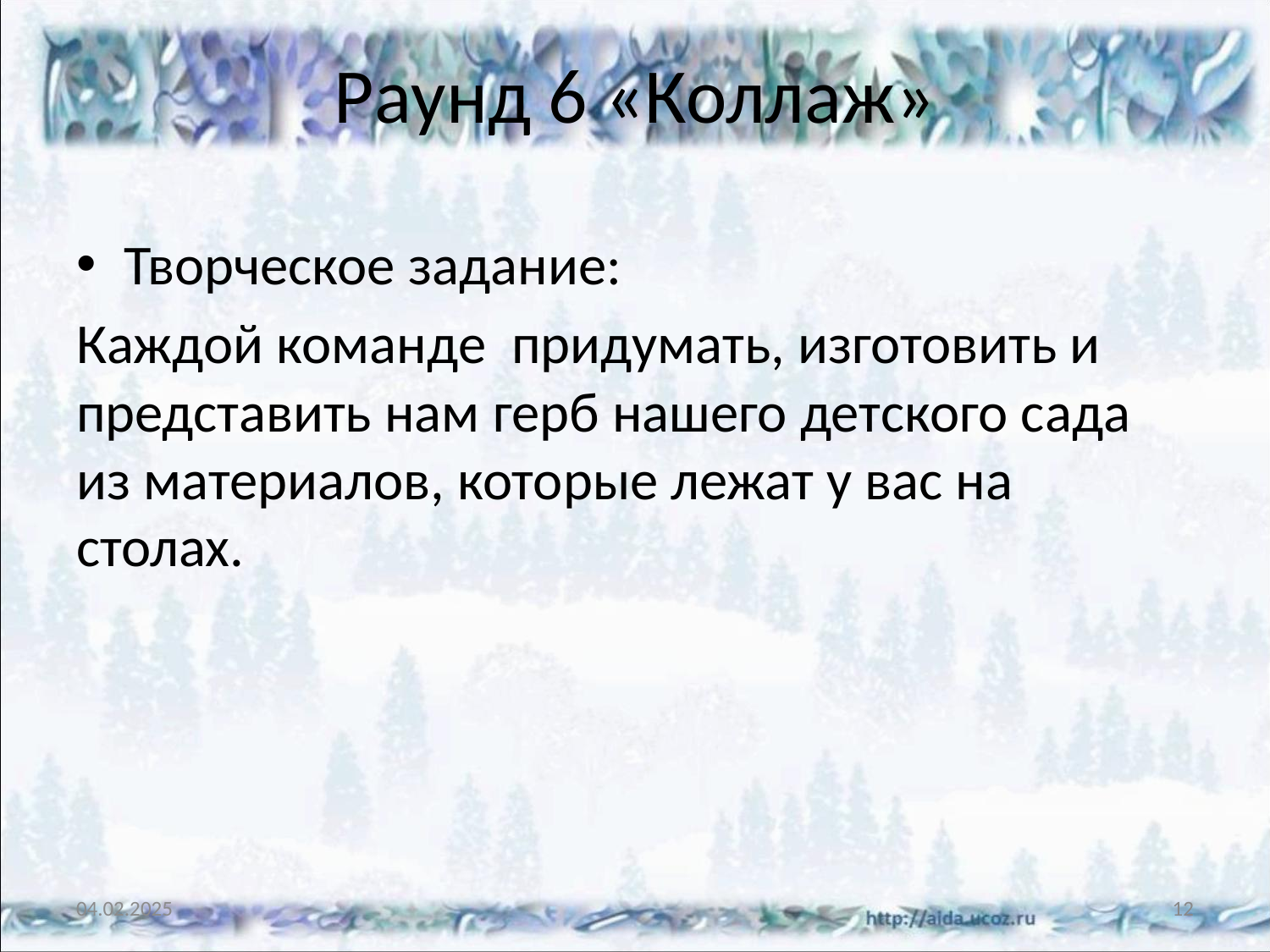

# Раунд 6 «Коллаж»
Творческое задание:
Каждой команде  придумать, изготовить и представить нам герб нашего детского сада из материалов, которые лежат у вас на столах.
04.02.2025
12